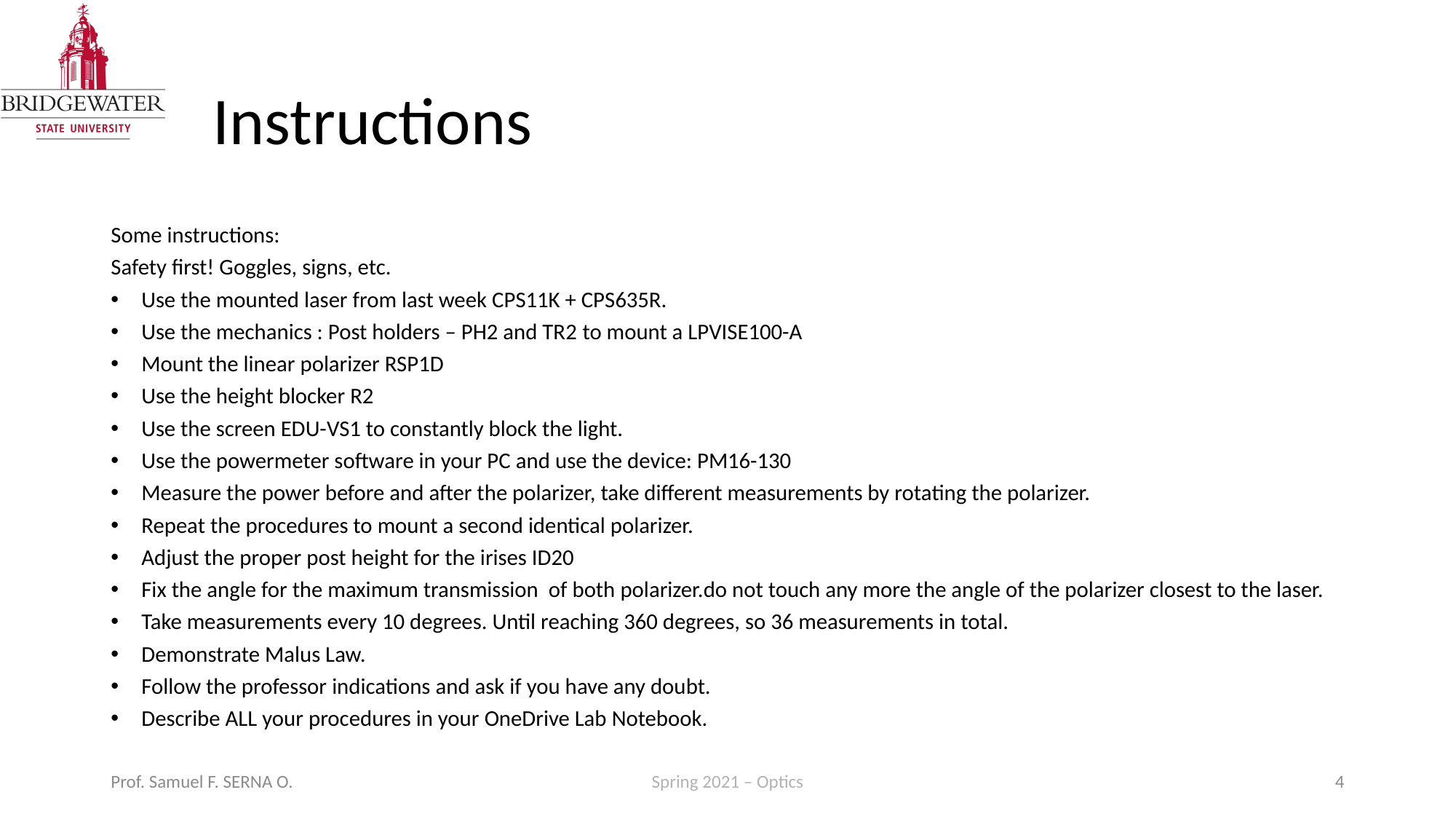

# Instructions
Some instructions:
Safety first! Goggles, signs, etc.
Use the mounted laser from last week CPS11K + CPS635R.
Use the mechanics : Post holders – PH2 and TR2 to mount a LPVISE100-A
Mount the linear polarizer RSP1D
Use the height blocker R2
Use the screen EDU-VS1 to constantly block the light.
Use the powermeter software in your PC and use the device: PM16-130
Measure the power before and after the polarizer, take different measurements by rotating the polarizer.
Repeat the procedures to mount a second identical polarizer.
Adjust the proper post height for the irises ID20
Fix the angle for the maximum transmission  of both polarizer.do not touch any more the angle of the polarizer closest to the laser.
Take measurements every 10 degrees. Until reaching 360 degrees, so 36 measurements in total.
Demonstrate Malus Law.
Follow the professor indications and ask if you have any doubt.
Describe ALL your procedures in your OneDrive Lab Notebook.
Prof. Samuel F. SERNA O.
Spring 2021 – Optics
4